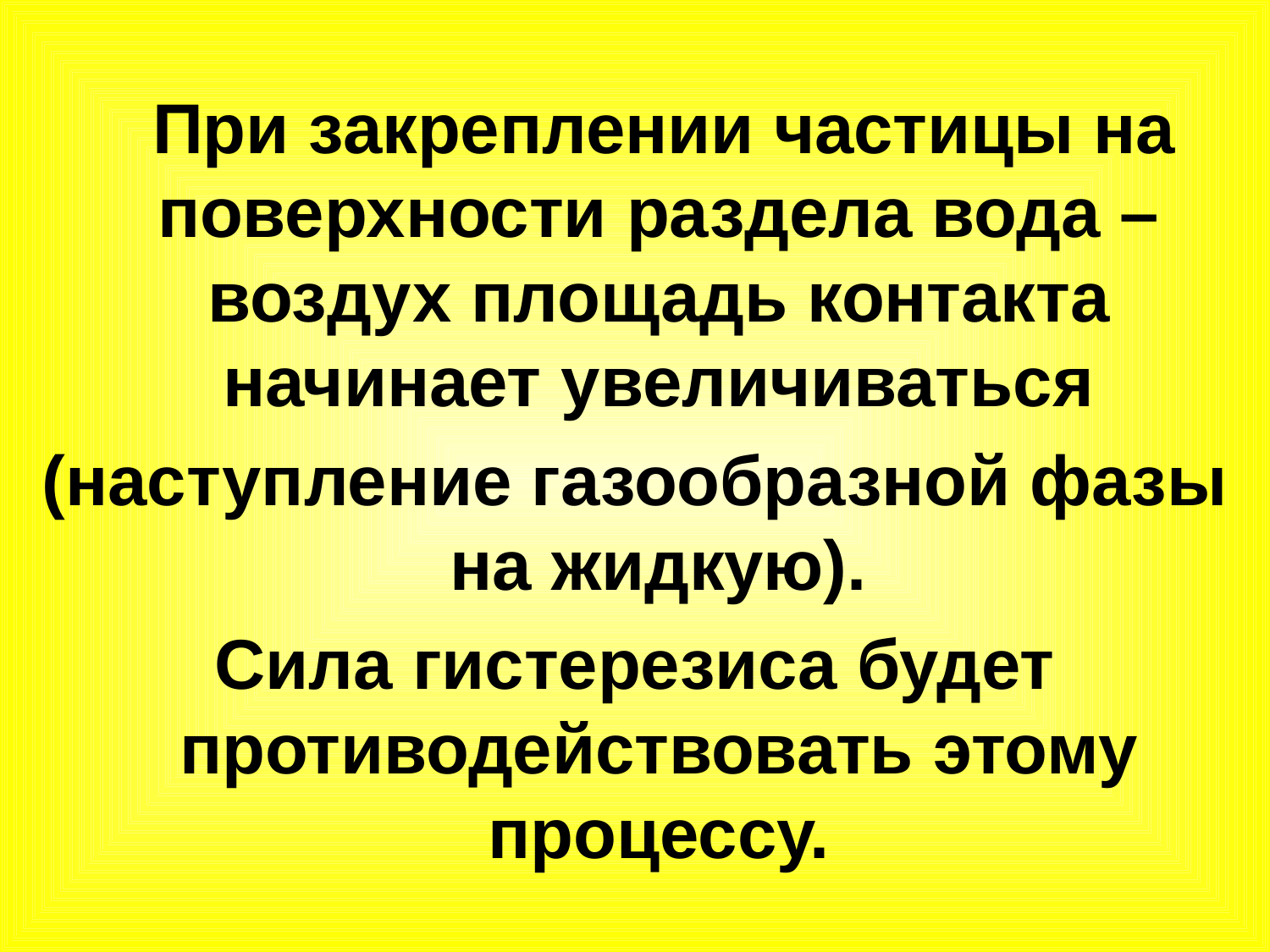

При закреплении частицы на поверхности раздела вода – воздух площадь контакта начинает увеличиваться
(наступление газообразной фазы на жидкую).
Сила гистерезиса будет противодействовать этому процессу.